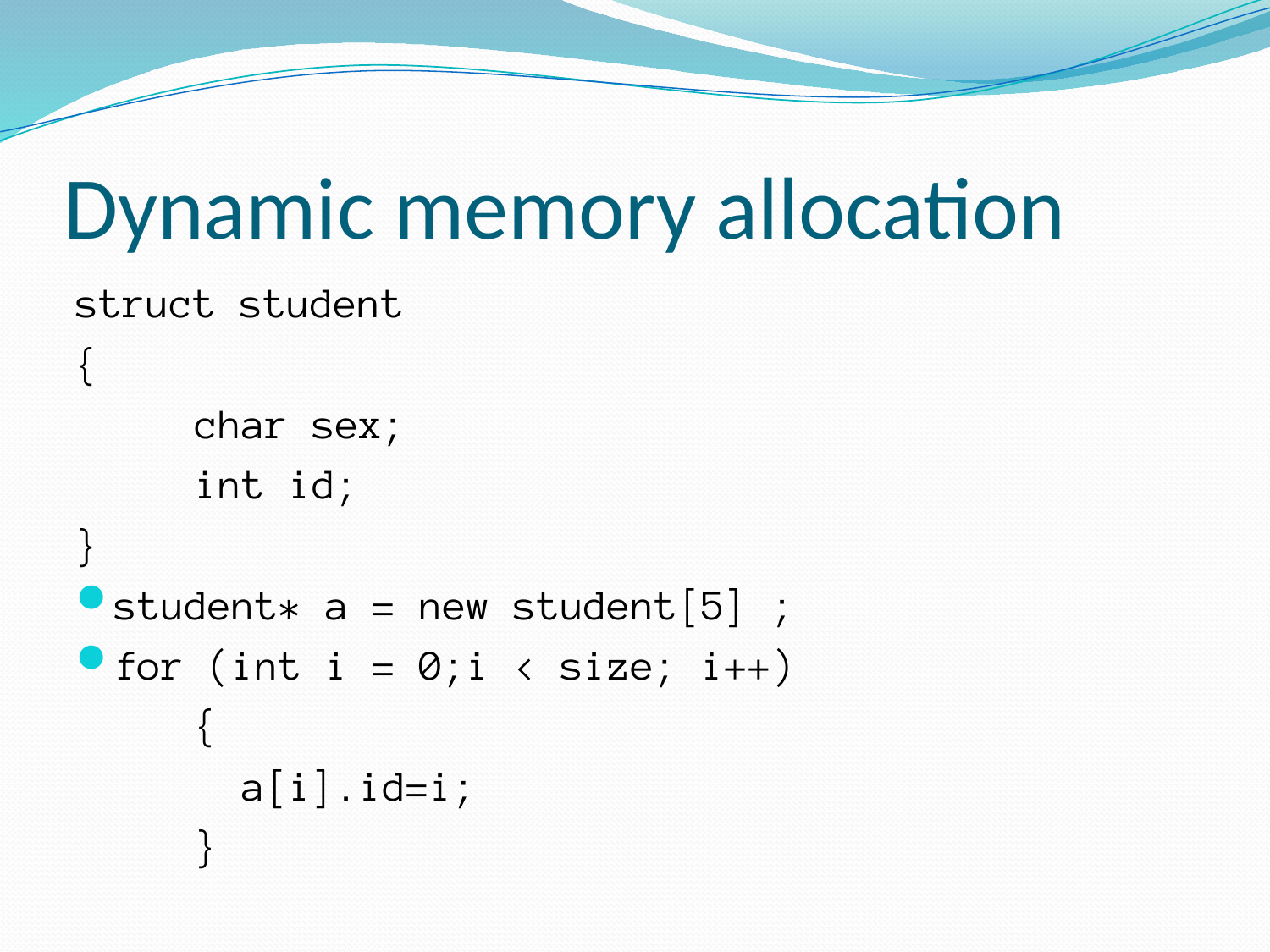

# Dynamic memory allocation
struct student
{
	char sex;
	int id;
}
student* a = new student[5] ;
for (int i = 0;i < size; i++)
  	{
  	  a[i].id=i;
  	}